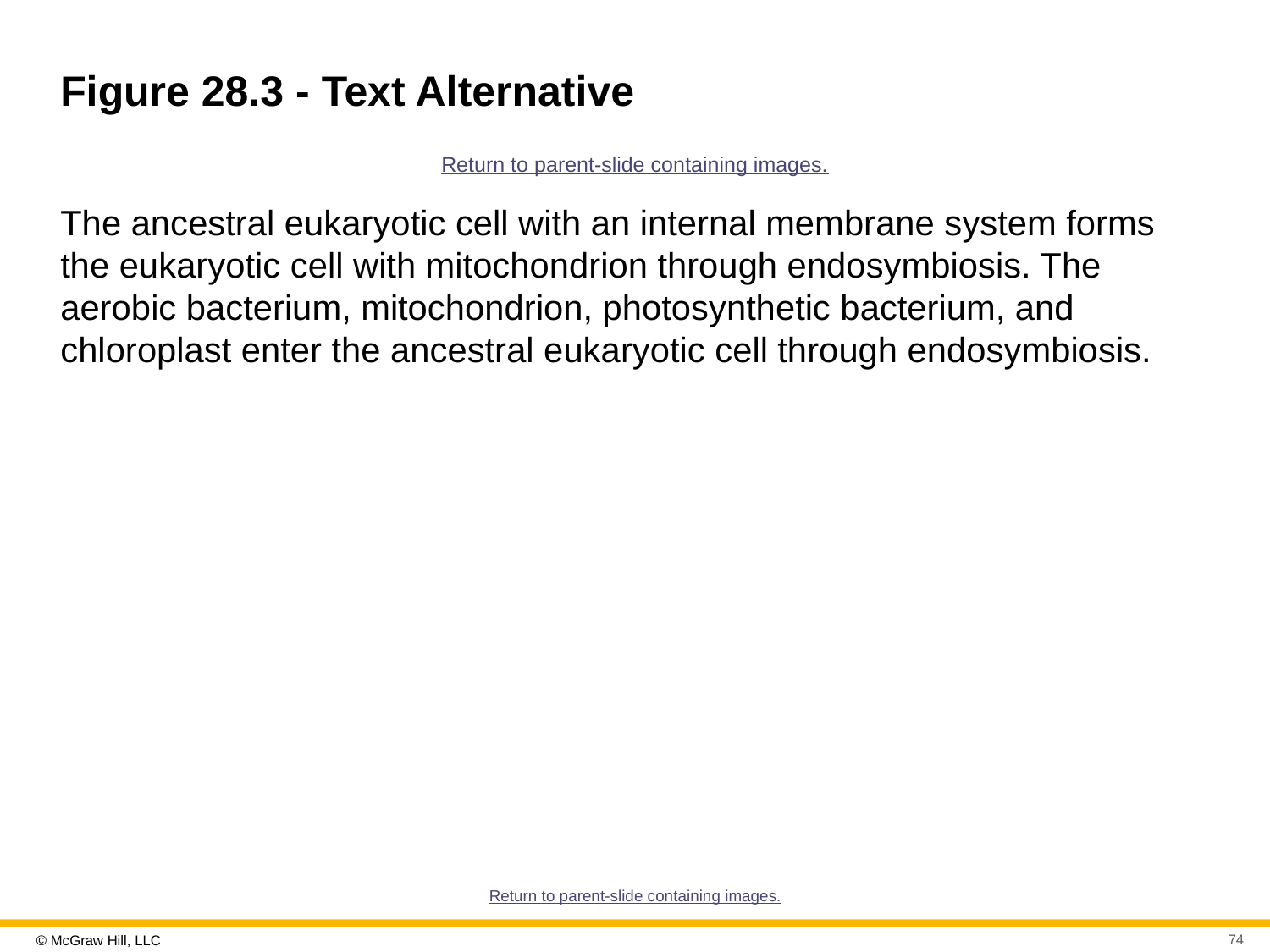

# Figure 28.3 - Text Alternative
Return to parent-slide containing images.
The ancestral eukaryotic cell with an internal membrane system forms the eukaryotic cell with mitochondrion through endosymbiosis. The aerobic bacterium, mitochondrion, photosynthetic bacterium, and chloroplast enter the ancestral eukaryotic cell through endosymbiosis.
Return to parent-slide containing images.
74